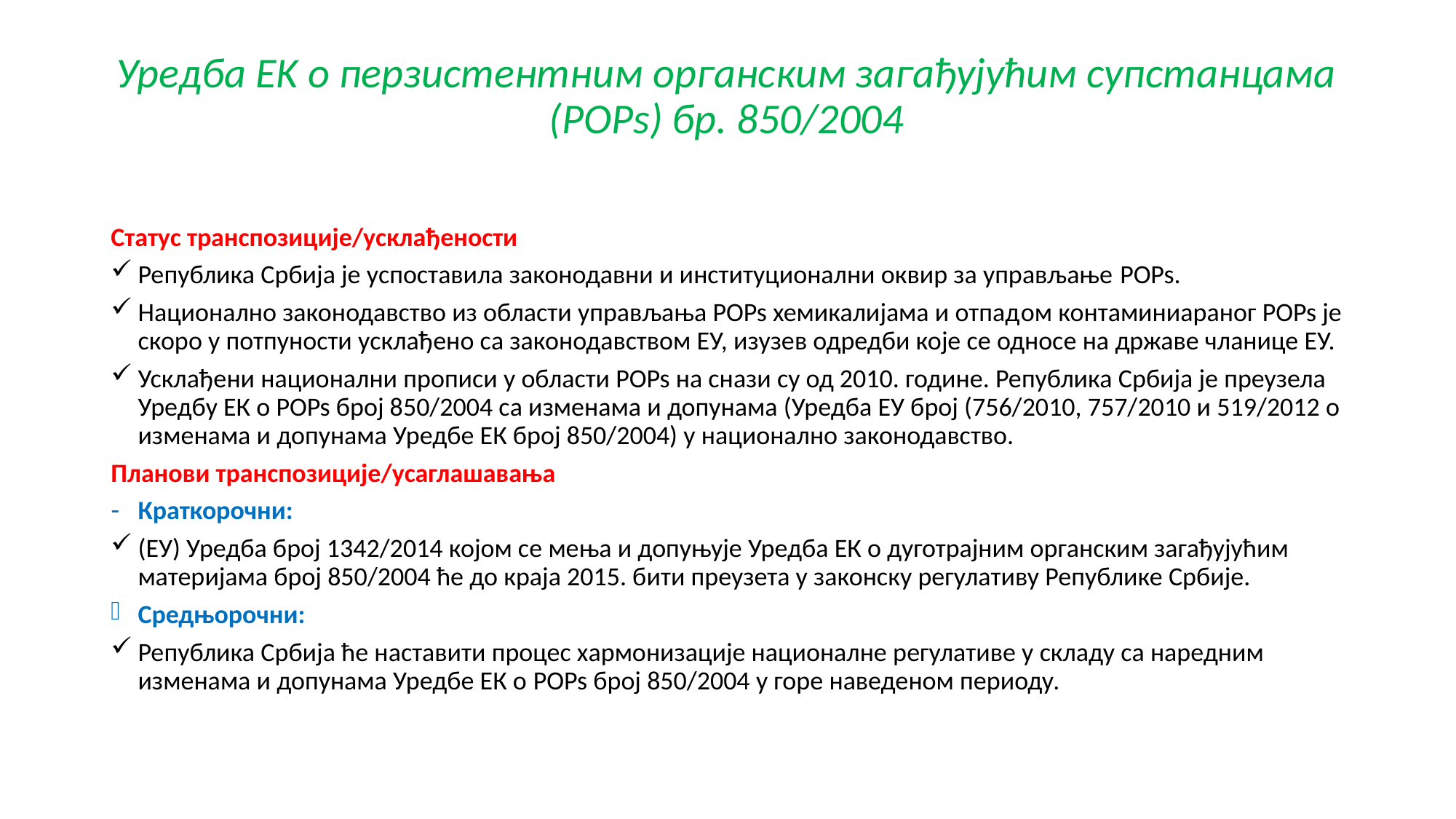

# Уредба EK о перзистентним органским загађујућим супстанцама (POPs) бр. 850/2004
Статус транспозиције/усклађености
Република Србија је успоставила законодавни и институционални оквир за управљање POPs.
Национално законодавство из области управљања POPs хемикалијама и отпадом контаминиараног POPs је скоро у потпуности усклађено са законодавством ЕУ, изузев одредби које се односе на државе чланице ЕУ.
Усклађени национални прописи у области POPs на снази су од 2010. године. Република Србија је преузела Уредбу ЕК о POPs број 850/2004 са изменама и допунама (Уредба ЕУ број (756/2010, 757/2010 и 519/2012 о изменама и допунама Уредбе ЕК број 850/2004) у национално законодавство.
Планови транспозиције/усаглашавања
Краткорочни:
(EУ) Уредба број 1342/2014 којом се мења и допуњује Уредба ЕК о дуготрајним органским загађујућим материјама број 850/2004 ће до краја 2015. бити преузета у законску регулативу Републике Србије.
Средњорочни:
Република Србија ће наставити процес хармонизације националне регулативе у складу са наредним изменама и допунама Уредбе ЕК о POPs број 850/2004 у горе наведеном периоду.